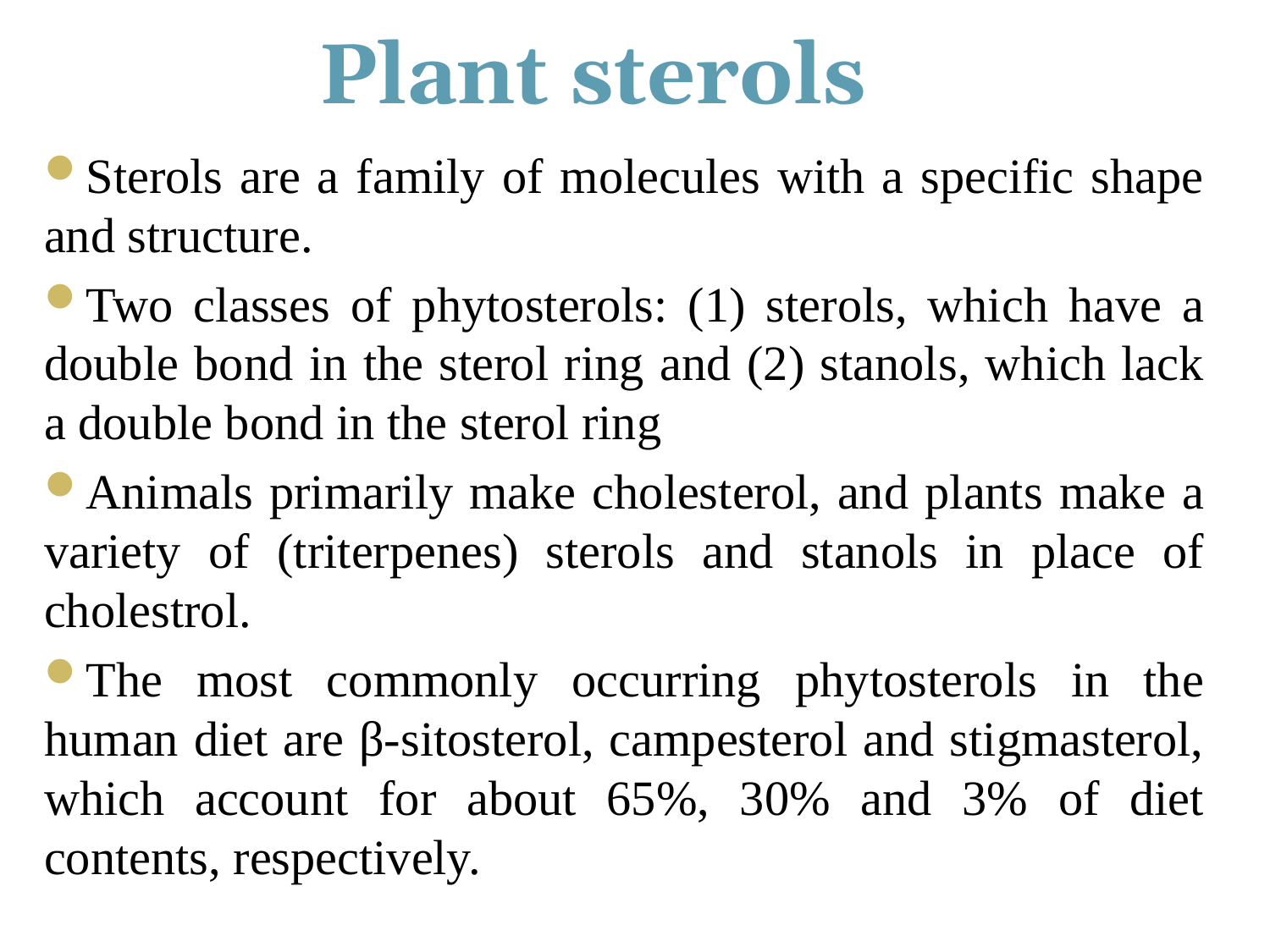

# Plant sterols
Sterols are a family of molecules with a specific shape and structure.
Two classes of phytosterols: (1) sterols, which have a double bond in the sterol ring and (2) stanols, which lack a double bond in the sterol ring
Animals primarily make cholesterol, and plants make a variety of (triterpenes) sterols and stanols in place of cholestrol.
The most commonly occurring phytosterols in the human diet are β-sitosterol, campesterol and stigmasterol, which account for about 65%, 30% and 3% of diet contents, respectively.
24